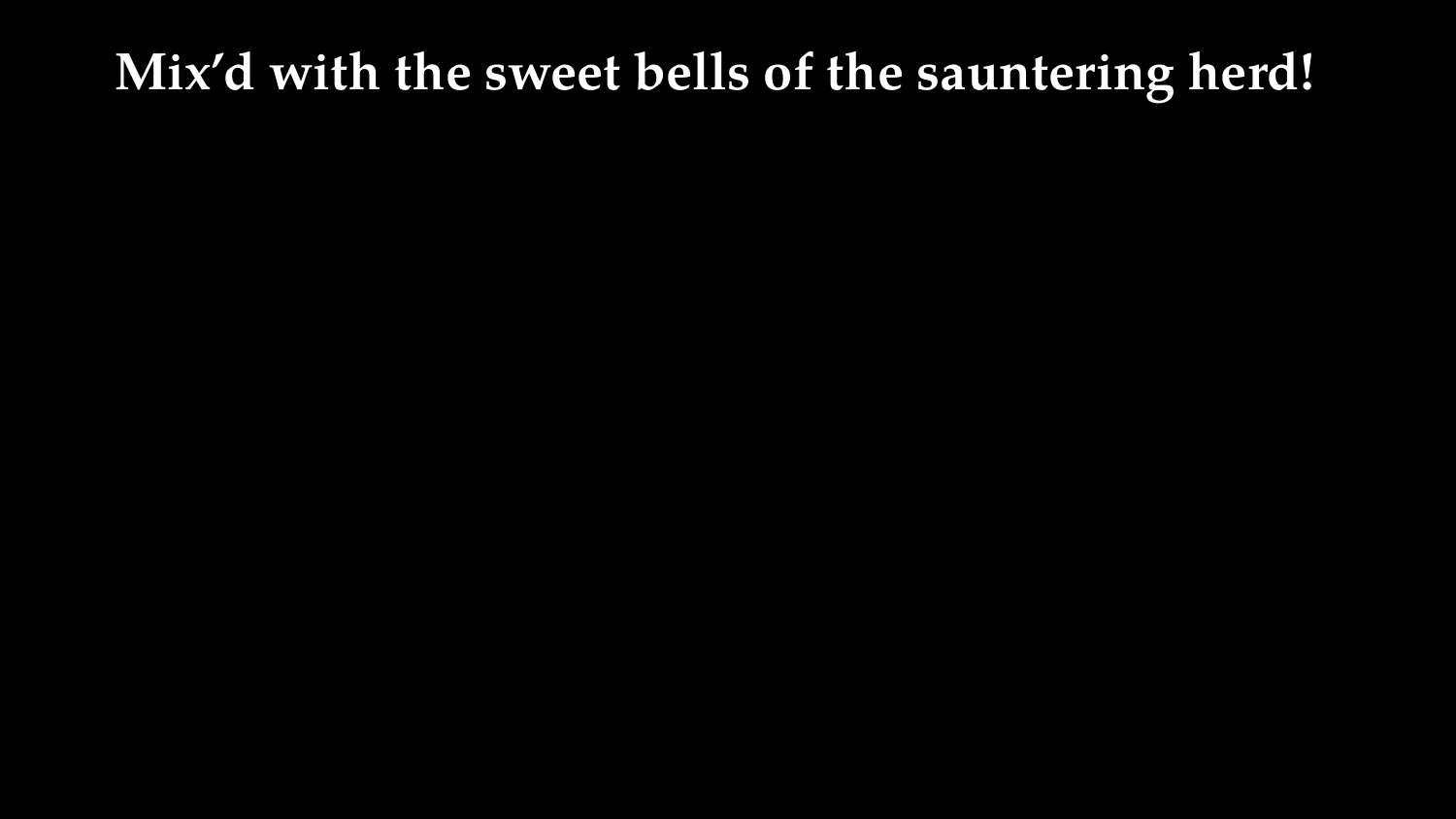

# Mix’d with the sweet bells of the sauntering herd!